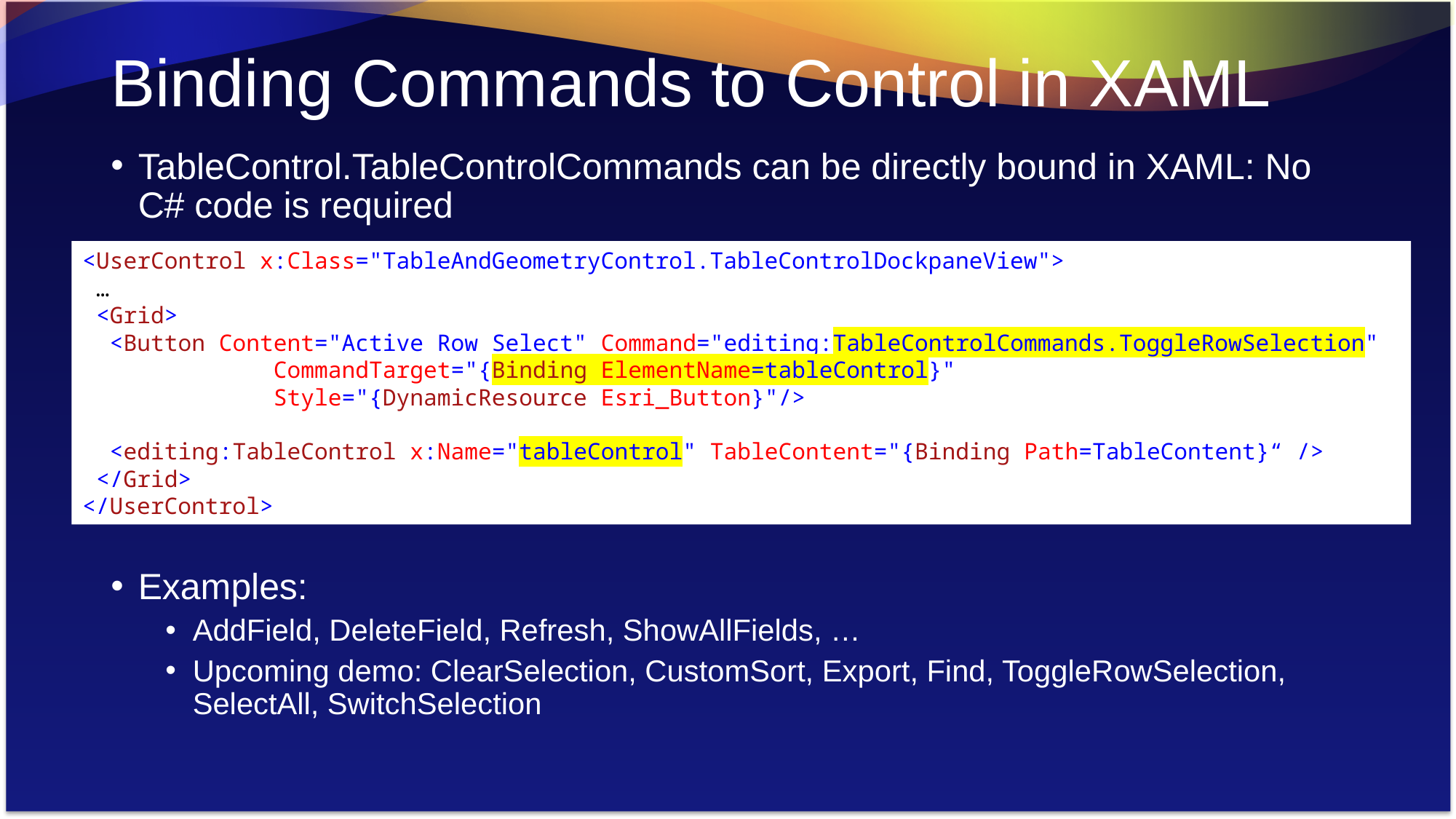

# Binding Commands to Control in XAML
TableControl.TableControlCommands can be directly bound in XAML: No C# code is required

Examples:
AddField, DeleteField, Refresh, ShowAllFields, …
Upcoming demo: ClearSelection, CustomSort, Export, Find, ToggleRowSelection, SelectAll, SwitchSelection

<UserControl x:Class="TableAndGeometryControl.TableControlDockpaneView">
 …
 <Grid>
  <Button Content="Active Row Select" Command="editing:TableControlCommands.ToggleRowSelection"
              CommandTarget="{Binding ElementName=tableControl}"
              Style="{DynamicResource Esri_Button}"/>

  <editing:TableControl x:Name="tableControl" TableContent="{Binding Path=TableContent}“ />
 </Grid>
</UserControl>